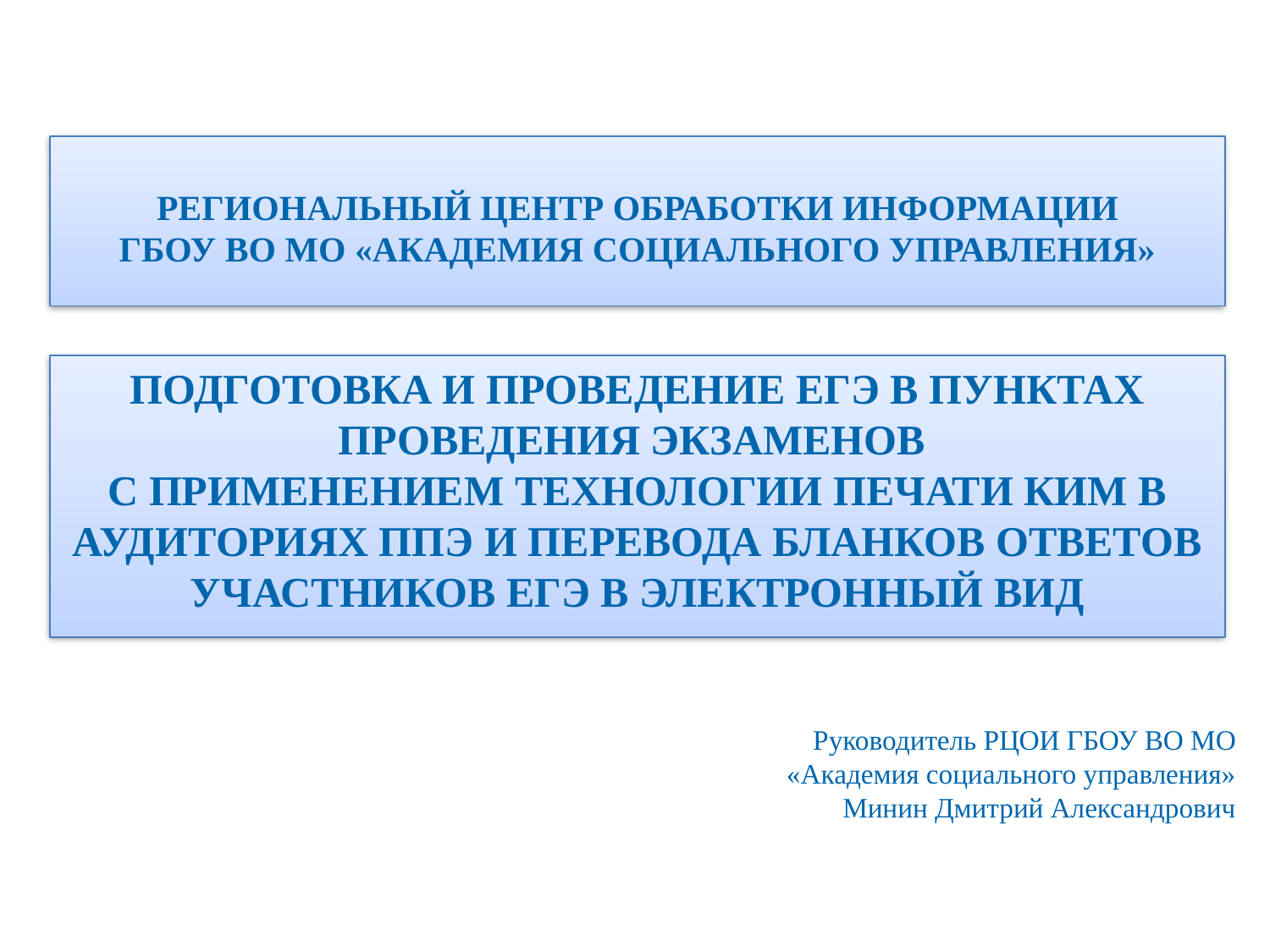

РЕГИОНАЛЬНЫЙ ЦЕНТР ОБРАБОТКИ ИНФОРМАЦИИ
ГБОУ ВО МО «АКАДЕМИЯ СОЦИАЛЬНОГО УПРАВЛЕНИЯ»
# ПОДГОТОВКА И ПРОВЕДЕНИЕ ЕГЭ В ПУНКТАХ ПРОВЕДЕНИЯ ЭКЗАМЕНОВ С ПРИМЕНЕНИЕМ ТЕХНОЛОГИИ ПЕЧАТИ КИМ В АУДИТОРИЯХ ППЭ И ПЕРЕВОДА БЛАНКОВ ОТВЕТОВ УЧАСТНИКОВ ЕГЭ В ЭЛЕКТРОННЫЙ ВИД
Руководитель РЦОИ ГБОУ ВО МО
«Академия социального управления»
Минин Дмитрий Александрович
1